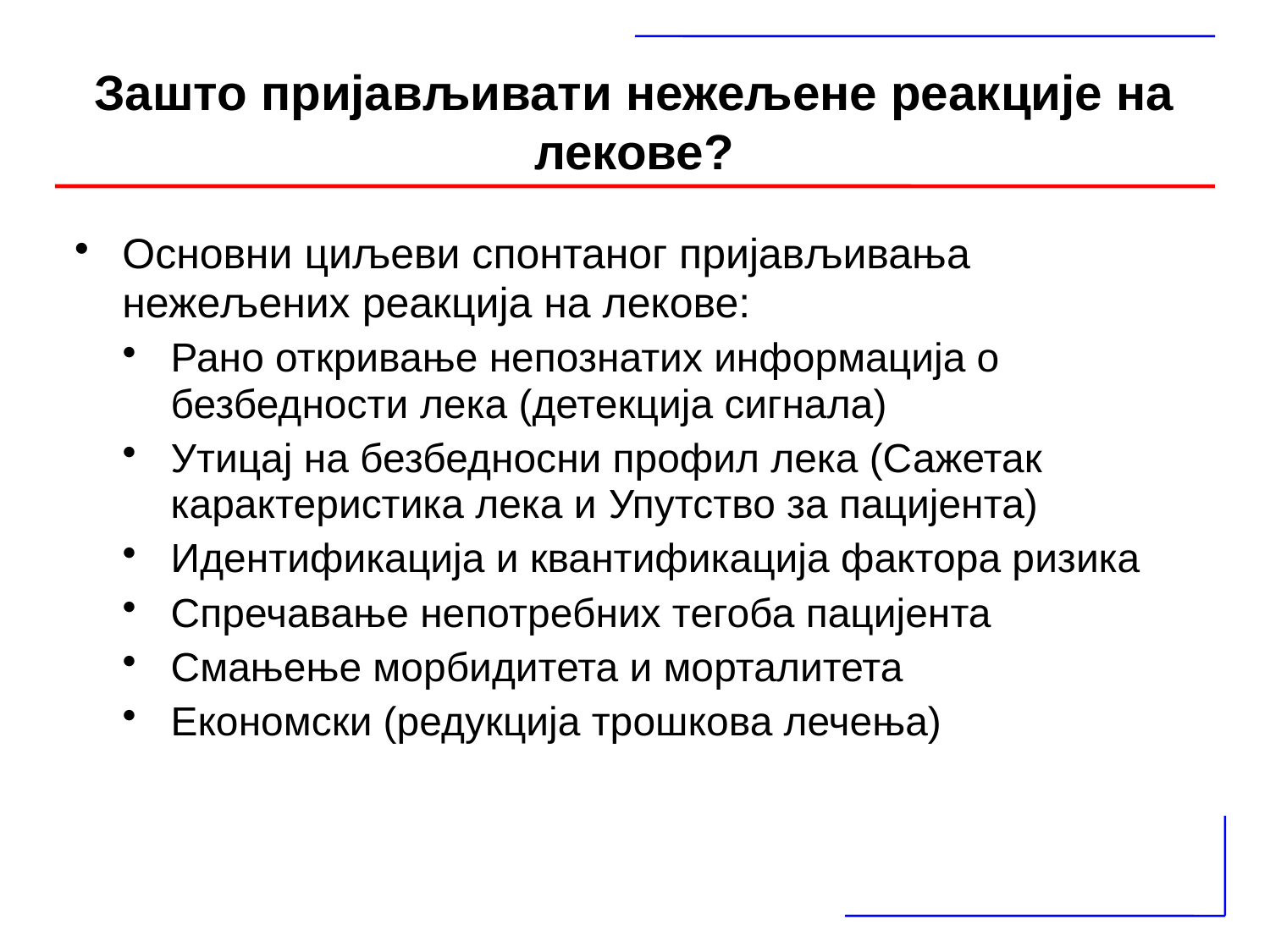

# Зашто пријављивати нежељене реакције на лекове?
Основни циљеви спонтаног пријављивања нежељених реакција на лекове:
Рано откривање непознатих информација о безбедности лека (детекција сигнала)
Утицај на безбедносни профил лека (Сажетак карактеристика лека и Упутство за пацијента)
Идентификација и квантификација фактора ризика
Спречавање непотребних тегоба пацијента
Смањење морбидитета и морталитета
Економски (редукција трошкова лечења)